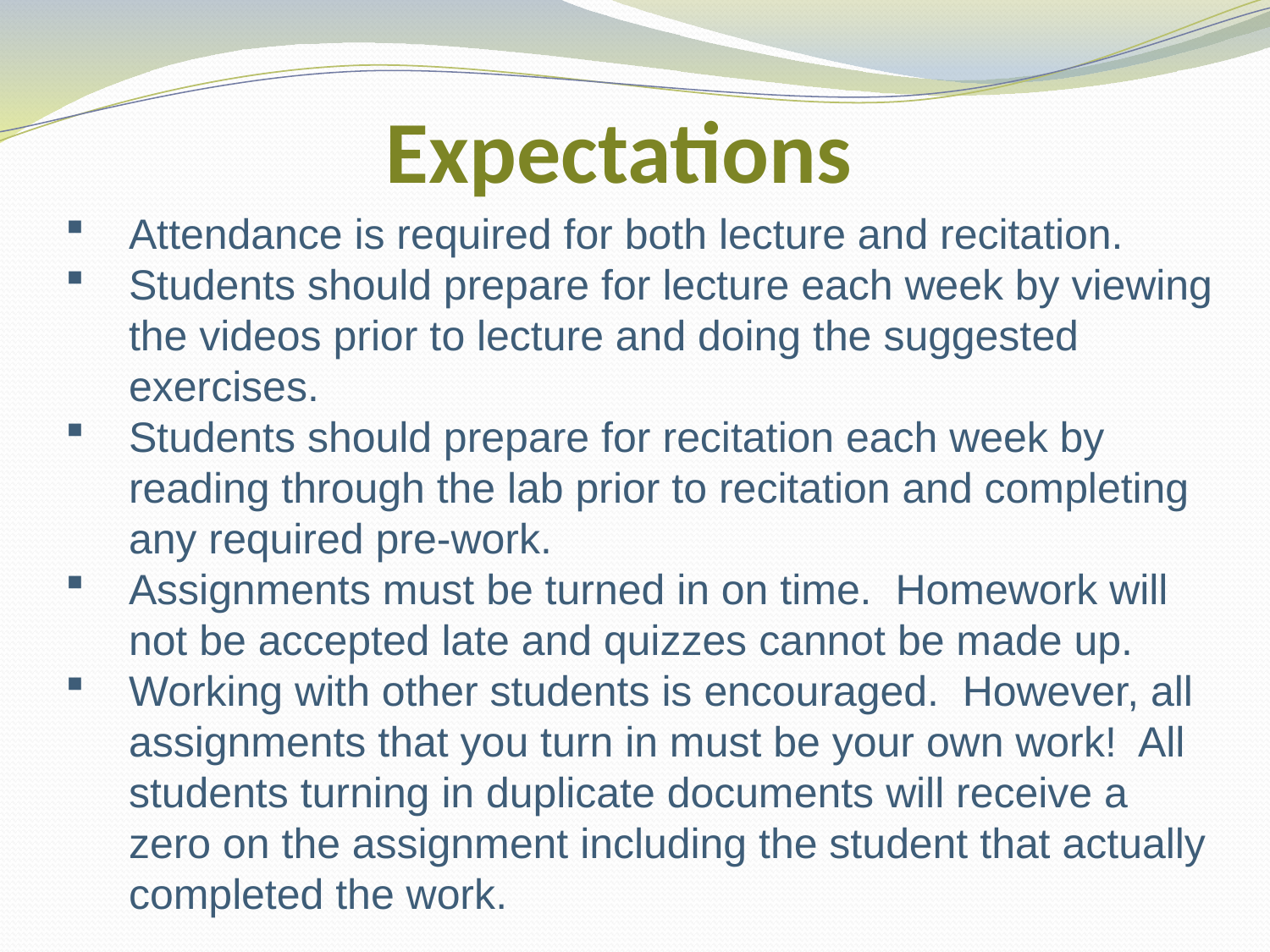

# Expectations
Attendance is required for both lecture and recitation.
Students should prepare for lecture each week by viewing the videos prior to lecture and doing the suggested exercises.
Students should prepare for recitation each week by reading through the lab prior to recitation and completing any required pre-work.
Assignments must be turned in on time.  Homework will not be accepted late and quizzes cannot be made up.
Working with other students is encouraged.  However, all assignments that you turn in must be your own work!  All students turning in duplicate documents will receive a zero on the assignment including the student that actually completed the work.